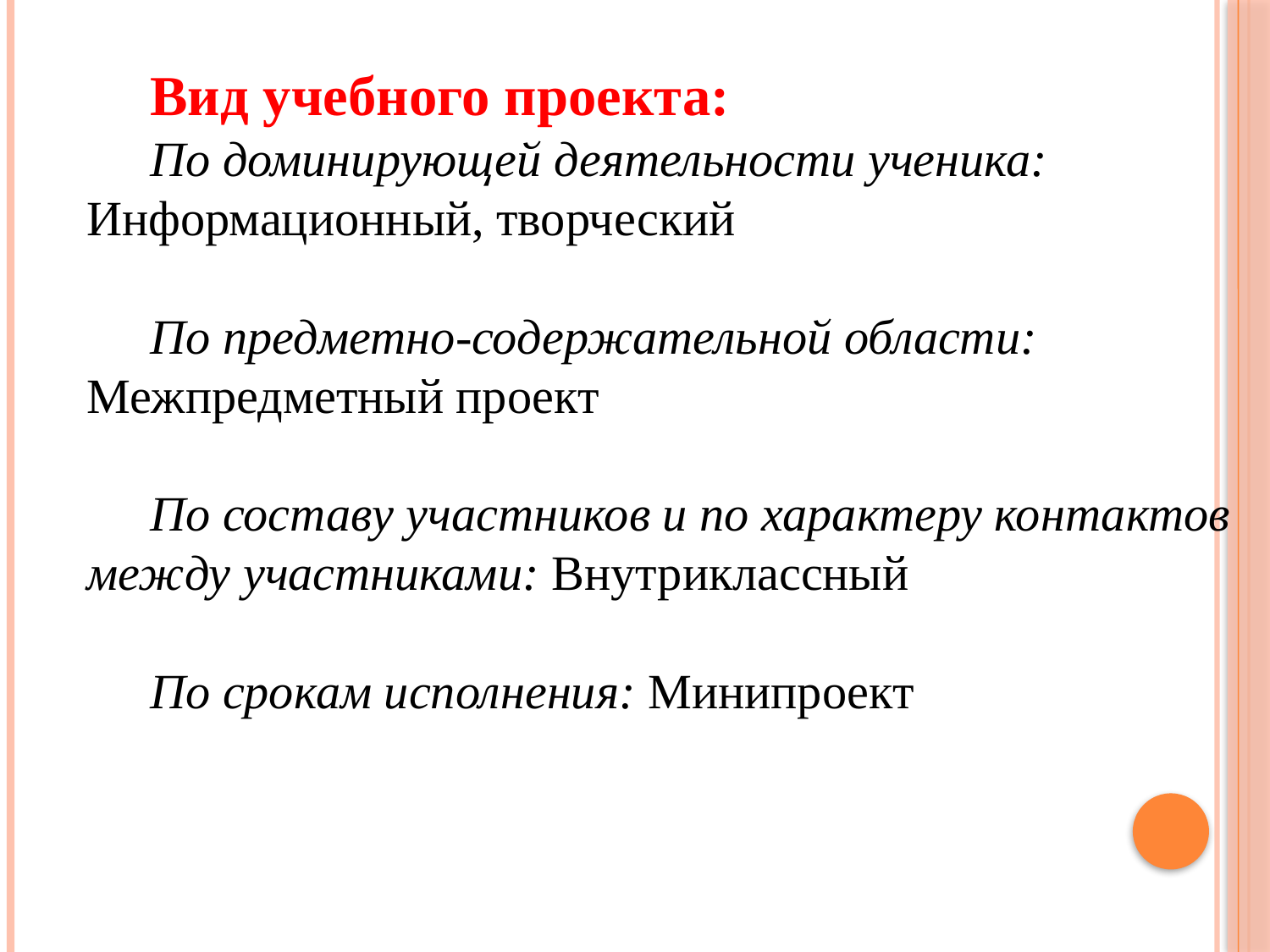

Вид учебного проекта:
По доминирующей деятельности ученика: Информационный, творческий

По предметно-содержательной области: Межпредметный проект

По составу участников и по характеру контактов между участниками: Внутриклассный

По срокам исполнения: Минипроект